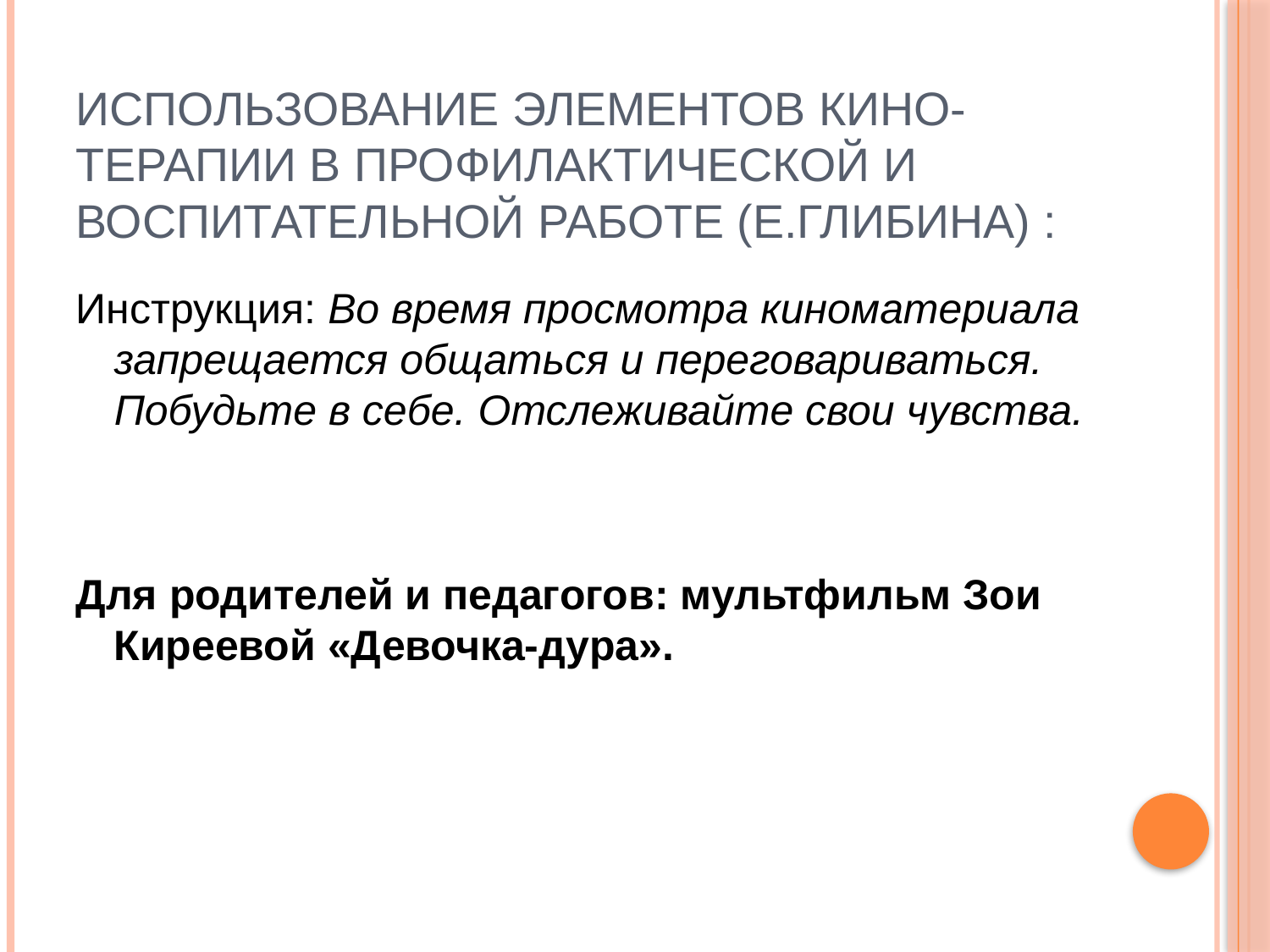

# Использование элементов кино-терапии в профилактической и воспитательной работе (Е.Глибина) :
Инструкция: Во время просмотра киноматериала запрещается общаться и переговариваться. Побудьте в себе. Отслеживайте свои чувства.

Для родителей и педагогов: мультфильм Зои Киреевой «Девочка-дура».